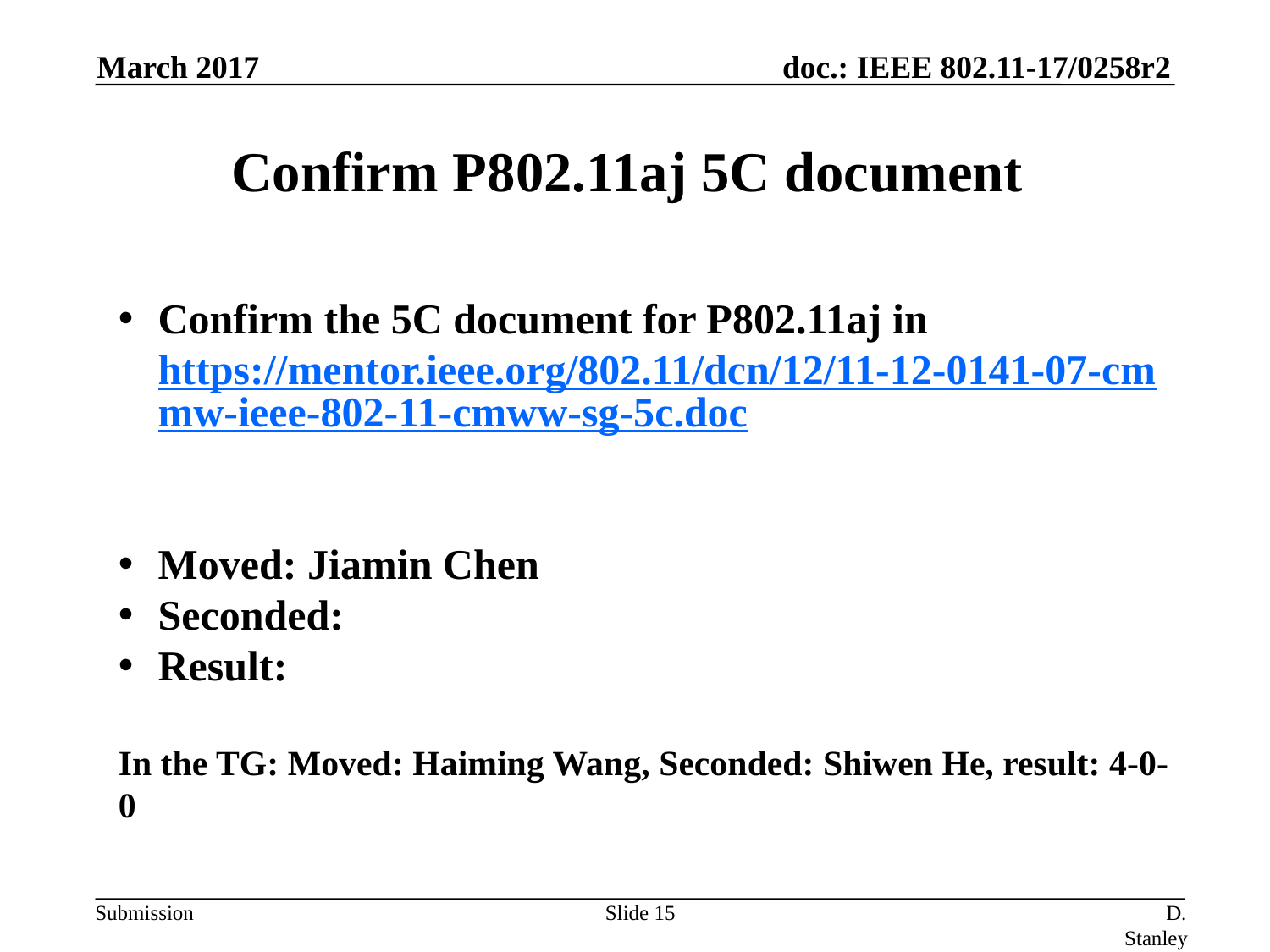

March 2017
# Confirm P802.11aj 5C document
Confirm the 5C document for P802.11aj in https://mentor.ieee.org/802.11/dcn/12/11-12-0141-07-cmmw-ieee-802-11-cmww-sg-5c.doc

Moved: Jiamin Chen
Seconded:
Result:

In the TG: Moved: Haiming Wang, Seconded: Shiwen He, result: 4-0-0
Slide 15
D. Stanley, HP Enterprise